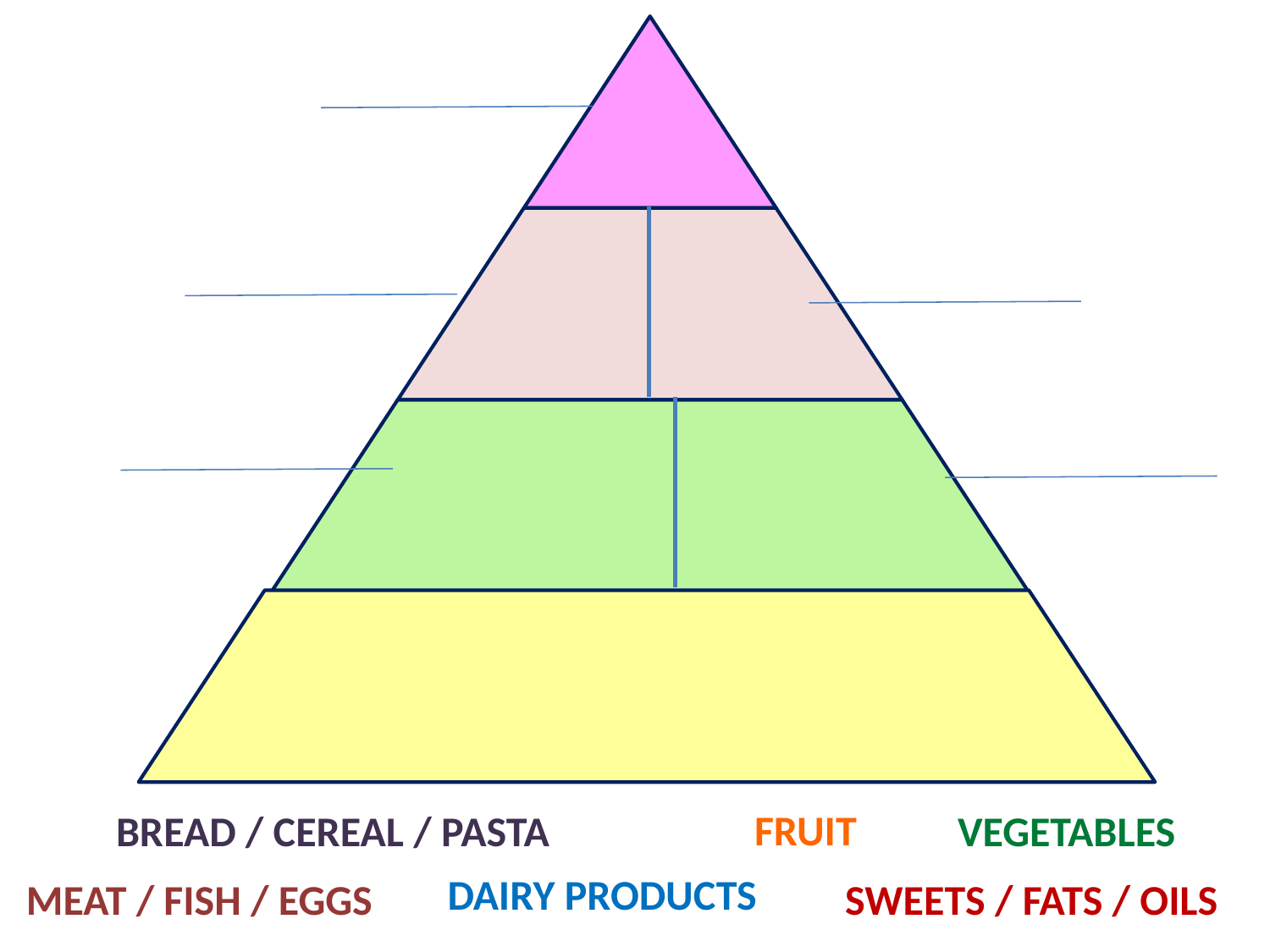

FRUIT
BREAD / CEREAL / PASTA
VEGETABLES
DAIRY PRODUCTS
MEAT / FISH / EGGS
SWEETS / FATS / OILS